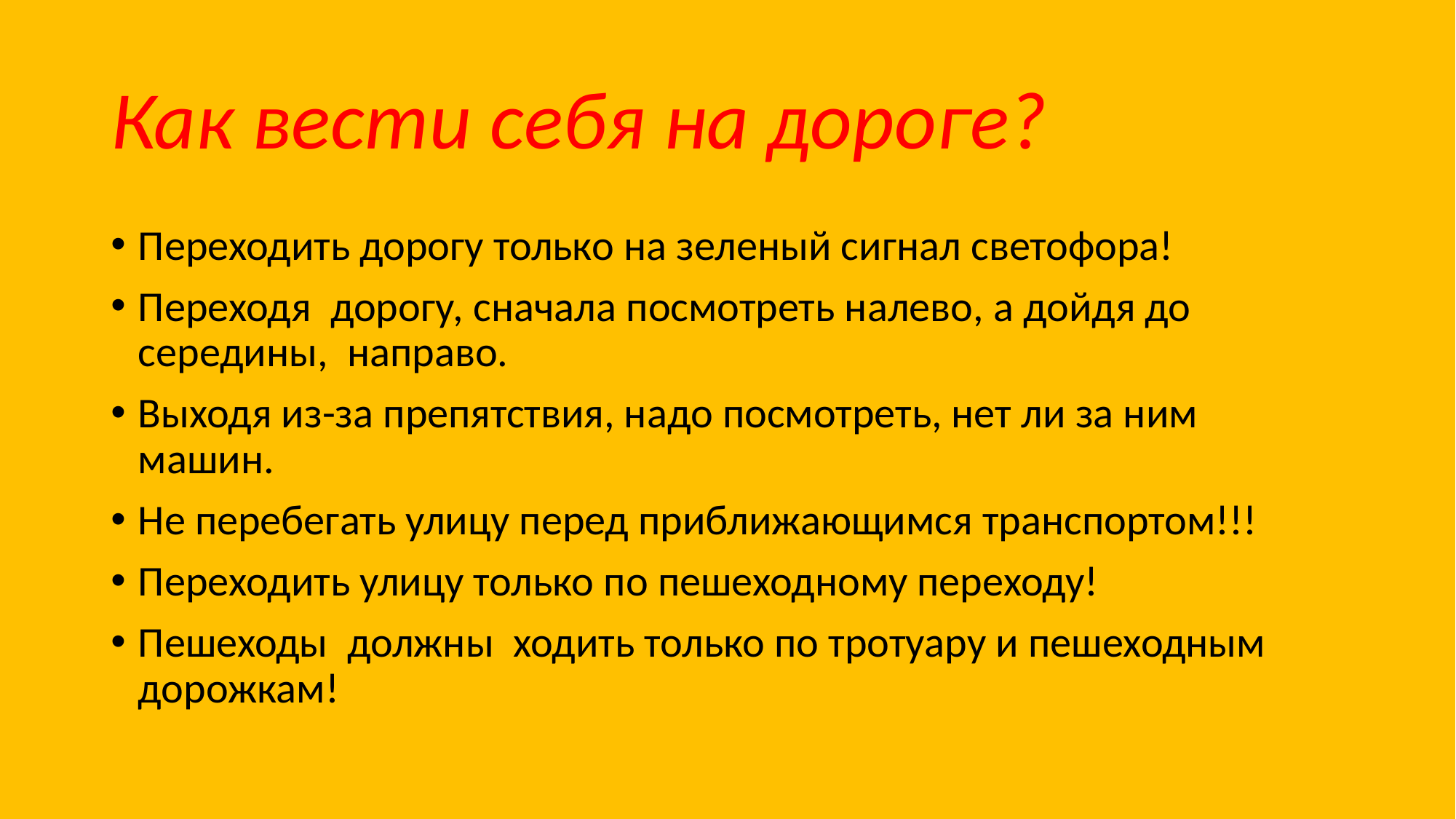

# Как вести себя на дороге?
Переходить дорогу только на зеленый сигнал светофора!
Переходя  дорогу, сначала посмотреть налево, а дойдя до середины,  направо.
Выходя из-за препятствия, надо посмотреть, нет ли за ним машин.
Не перебегать улицу перед приближающимся транспортом!!!
Переходить улицу только по пешеходному переходу!
Пешеходы  должны  ходить только по тротуару и пешеходным дорожкам!